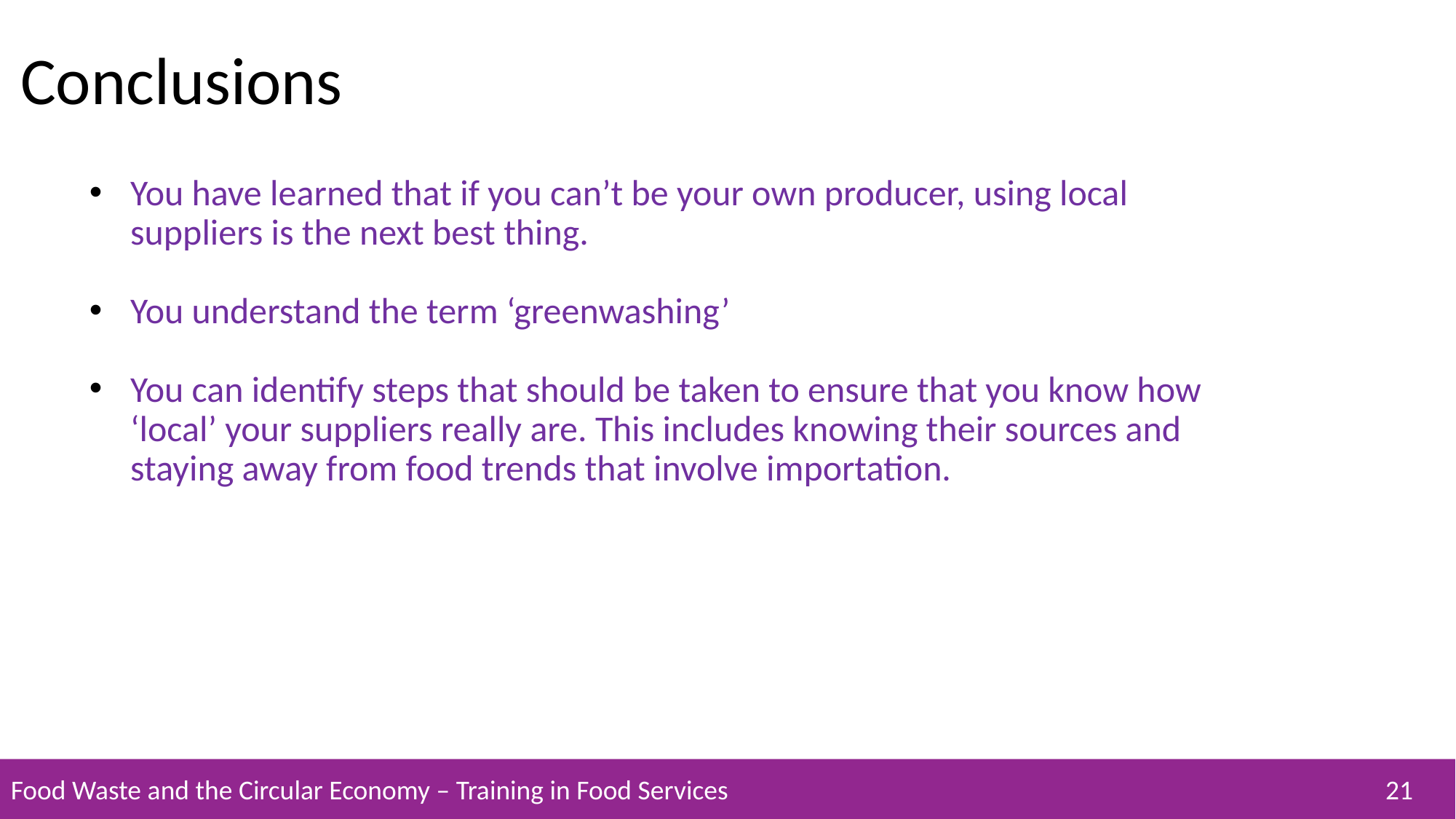

Conclusions
You have learned that if you can’t be your own producer, using local suppliers is the next best thing.

You understand the term ‘greenwashing’

You can identify steps that should be taken to ensure that you know how ‘local’ your suppliers really are. This includes knowing their sources and staying away from food trends that involve importation.